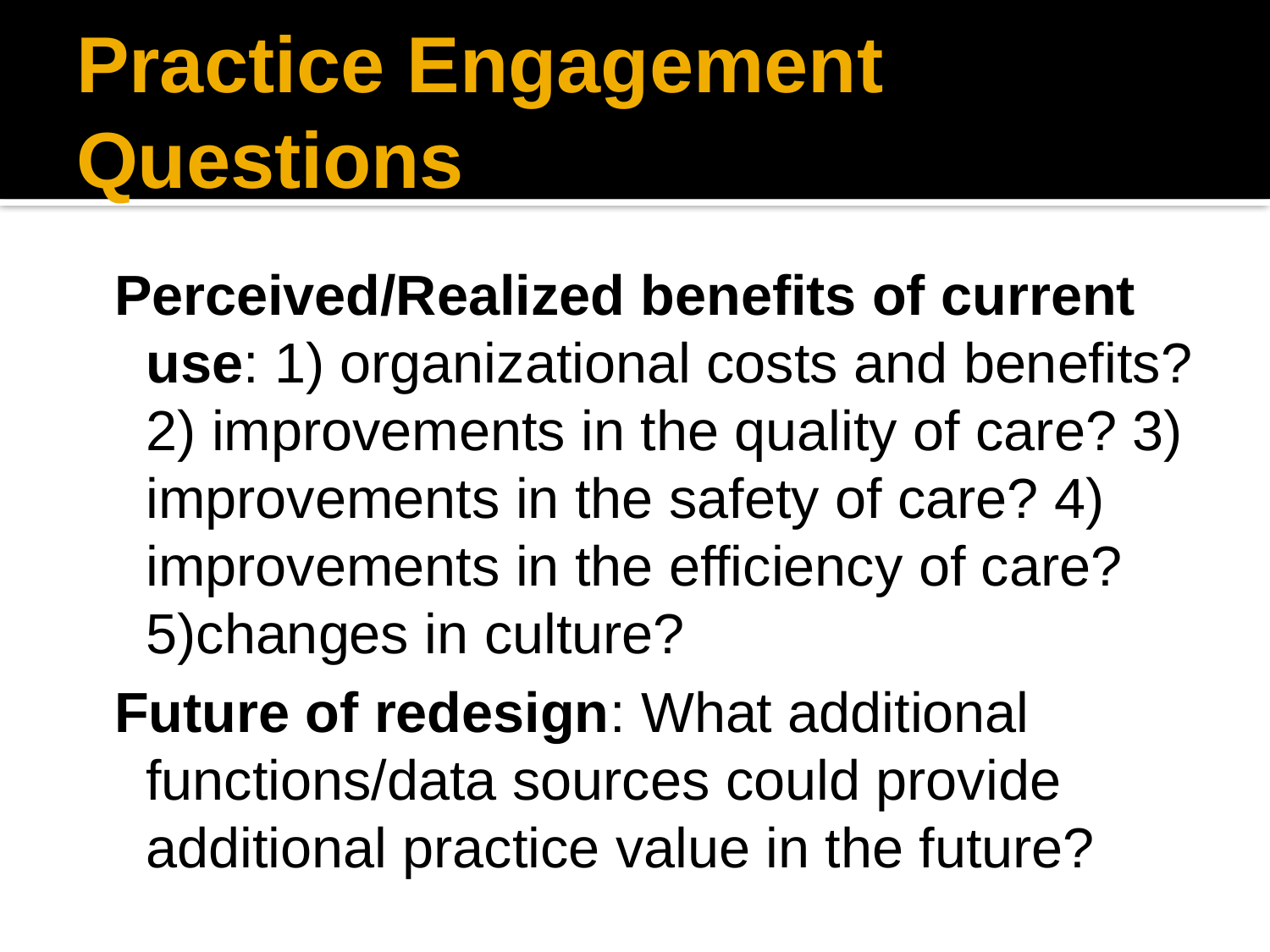

# Practice Engagement Questions
Perceived/Realized benefits of current use: 1) organizational costs and benefits? 2) improvements in the quality of care? 3) improvements in the safety of care? 4) improvements in the efficiency of care? 5)changes in culture?
Future of redesign: What additional functions/data sources could provide additional practice value in the future?